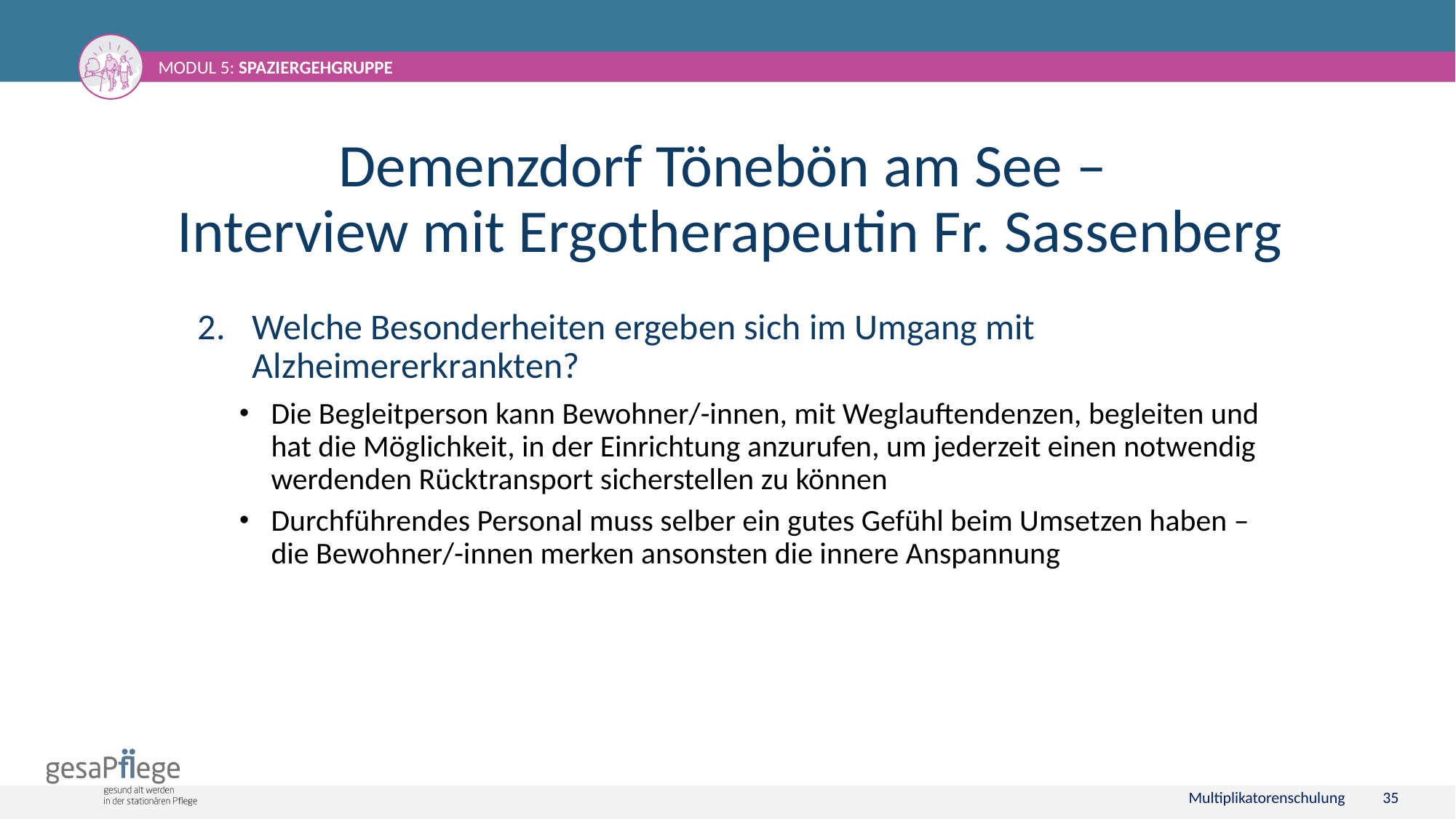

# Demenzdorf Tönebön am See – Interview mit Ergotherapeutin Fr. Sassenberg
Welche Besonderheiten ergeben sich im Umgang mit Alzheimererkrankten?
Die Begleitperson kann Bewohner/-innen, mit Weglauftendenzen, begleiten und hat die Möglichkeit, in der Einrichtung anzurufen, um jederzeit einen notwendig werdenden Rücktransport sicherstellen zu können
Durchführendes Personal muss selber ein gutes Gefühl beim Umsetzen haben –
die Bewohner/-innen merken ansonsten die innere Anspannung

Multiplikatorenschulung
35